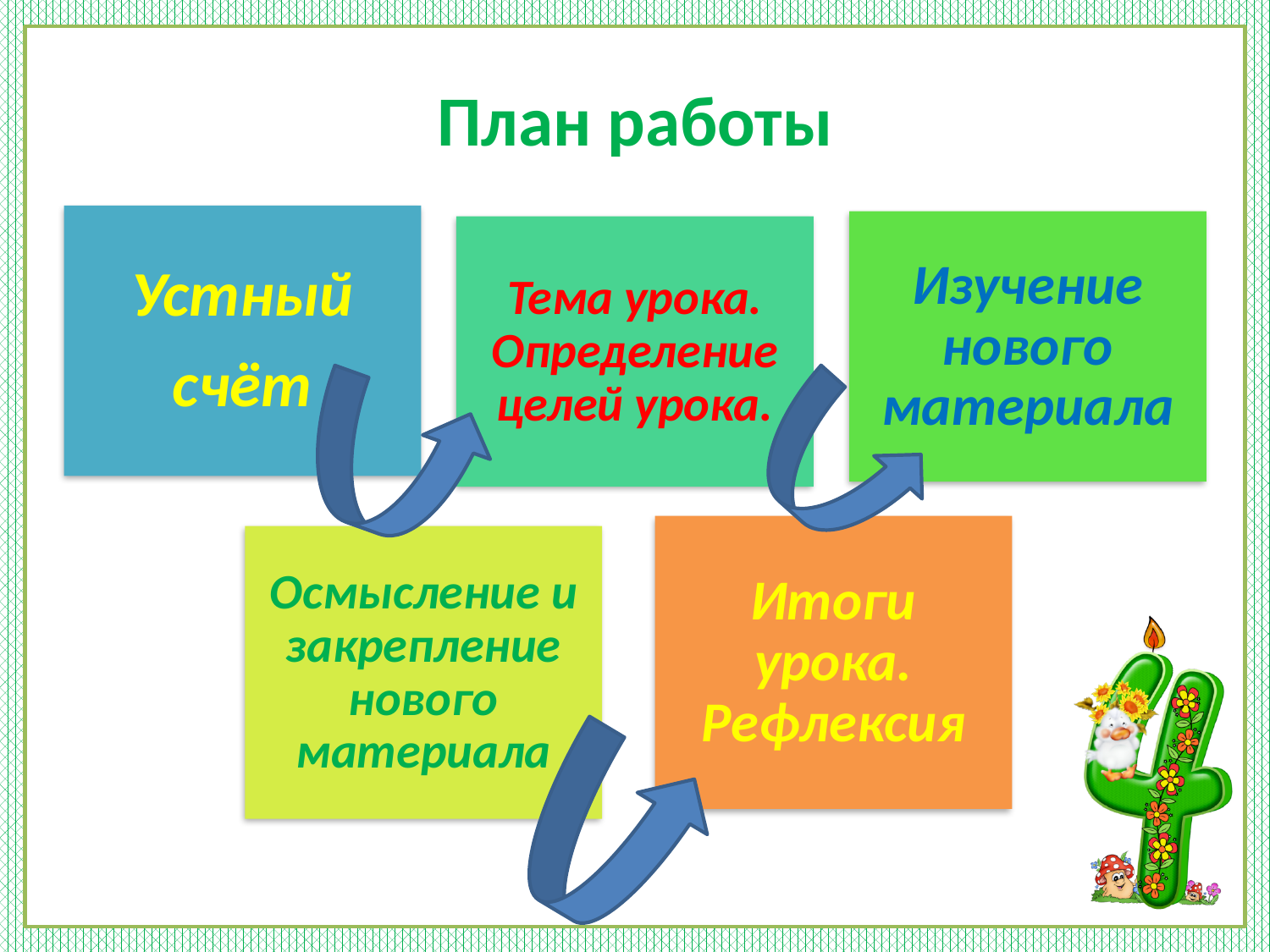

# План работы
Устный
счёт
Тема урока. Определение целей урока.
Изучение нового материала
Осмысление и закрепление нового материала
Итоги урока. Рефлексия